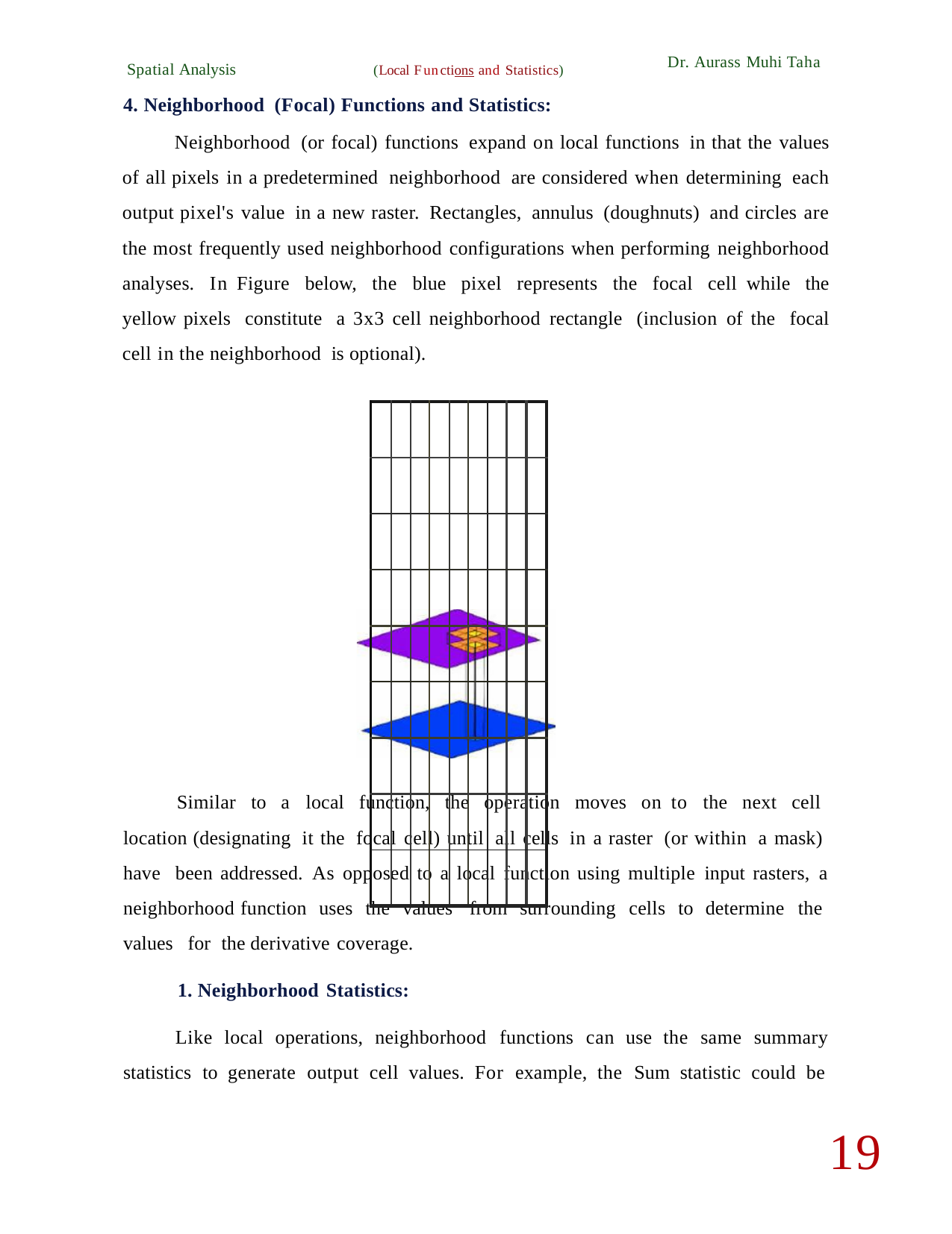

Spatial Analysis	(Local Functions and Statistics)

4. Neighborhood  (Focal) Functions and Statistics:
Dr. Aurass Muhi Taha
Neighborhood  (or focal) functions  expand on local functions  in that the values of all pixels in a predetermined  neighborhood  are considered when determining  each output pixel's value  in a new raster.  Rectangles,  annulus  (doughnuts)  and circles are the most frequently used neighborhood configurations when performing neighborhood analyses.  In Figure  below,  the  blue  pixel  represents  the  focal  cell while  the yellow pixels  constitute  a 3x3 cell neighborhood rectangle  (inclusion of the  focal cell in the neighborhood  is optional).
|  |  |  |  |  |  |  |  |  |
| --- | --- | --- | --- | --- | --- | --- | --- | --- |
|  |  |  |  |  |  |  |  |  |
|  |  |  |  |  |  |  |  |  |
|  |  |  |  |  |  |  |  |  |
|  |  |  |  |  |  |  |  |  |
|  |  |  |  |  |  |  |  |  |
|  |  |  |  |  |  |  |  |  |
|  |  |  |  |  |  |  |  |  |
|  |  |  |  |  |  |  |  |  |

Similar  to  a  local  function,  the  operation  moves  on to  the  next  cell  location (designating  it the  focal cell) until  all cells  in a raster  (or within  a mask)  have  been addressed. As opposed to a local function using multiple input rasters, a neighborhood function  uses  the  values   from  surrounding  cells  to  determine  the  values   for  the derivative coverage.

1. Neighborhood Statistics:

Like  local  operations,  neighborhood  functions  can  use  the  same  summary statistics  to  generate  output  cell  values.  For  example,  the  Sum  statistic  could  be
19